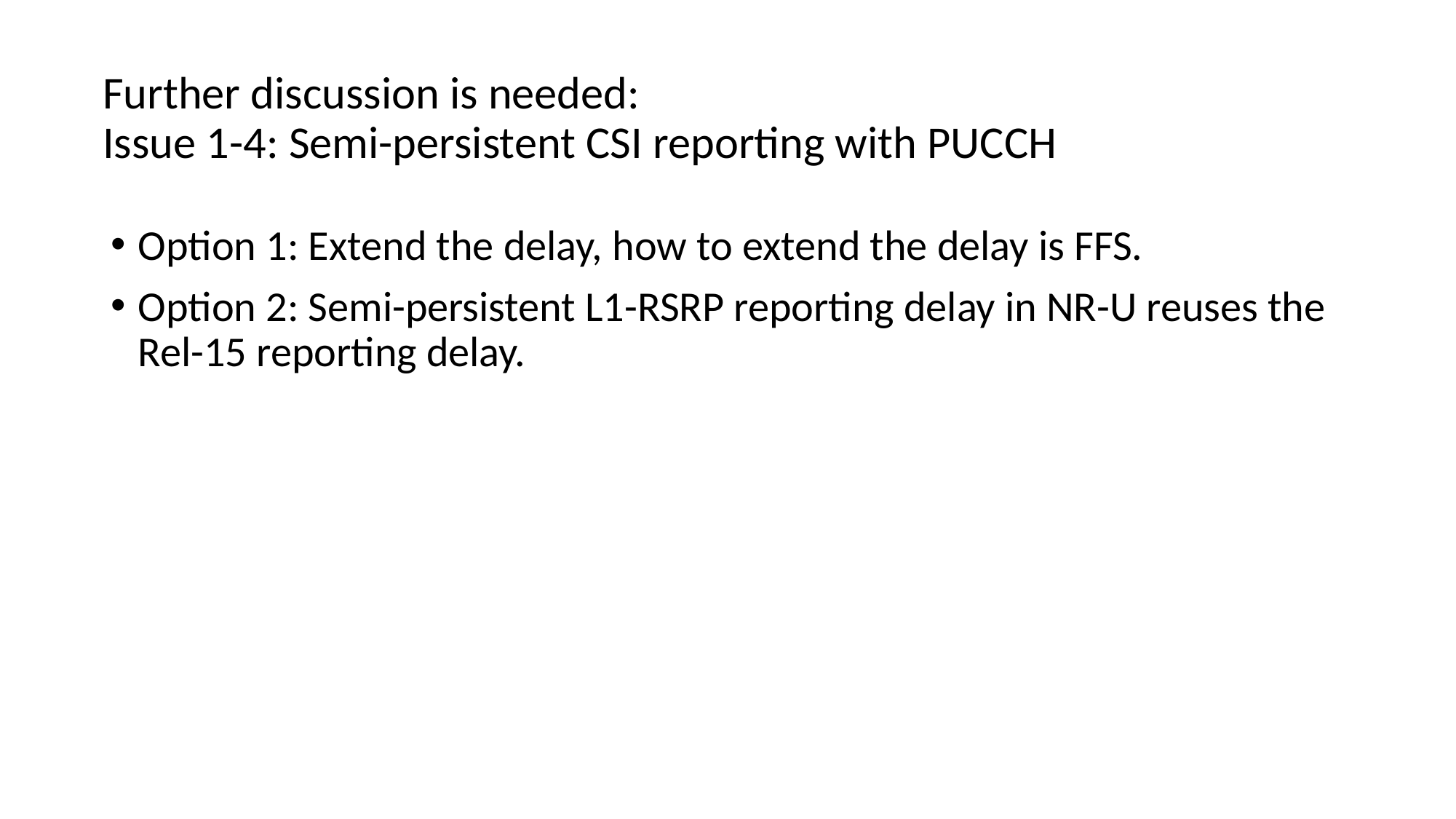

# Further discussion is needed: Issue 1-4: Semi-persistent CSI reporting with PUCCH
Option 1: Extend the delay, how to extend the delay is FFS.
Option 2: Semi-persistent L1-RSRP reporting delay in NR-U reuses the Rel-15 reporting delay.